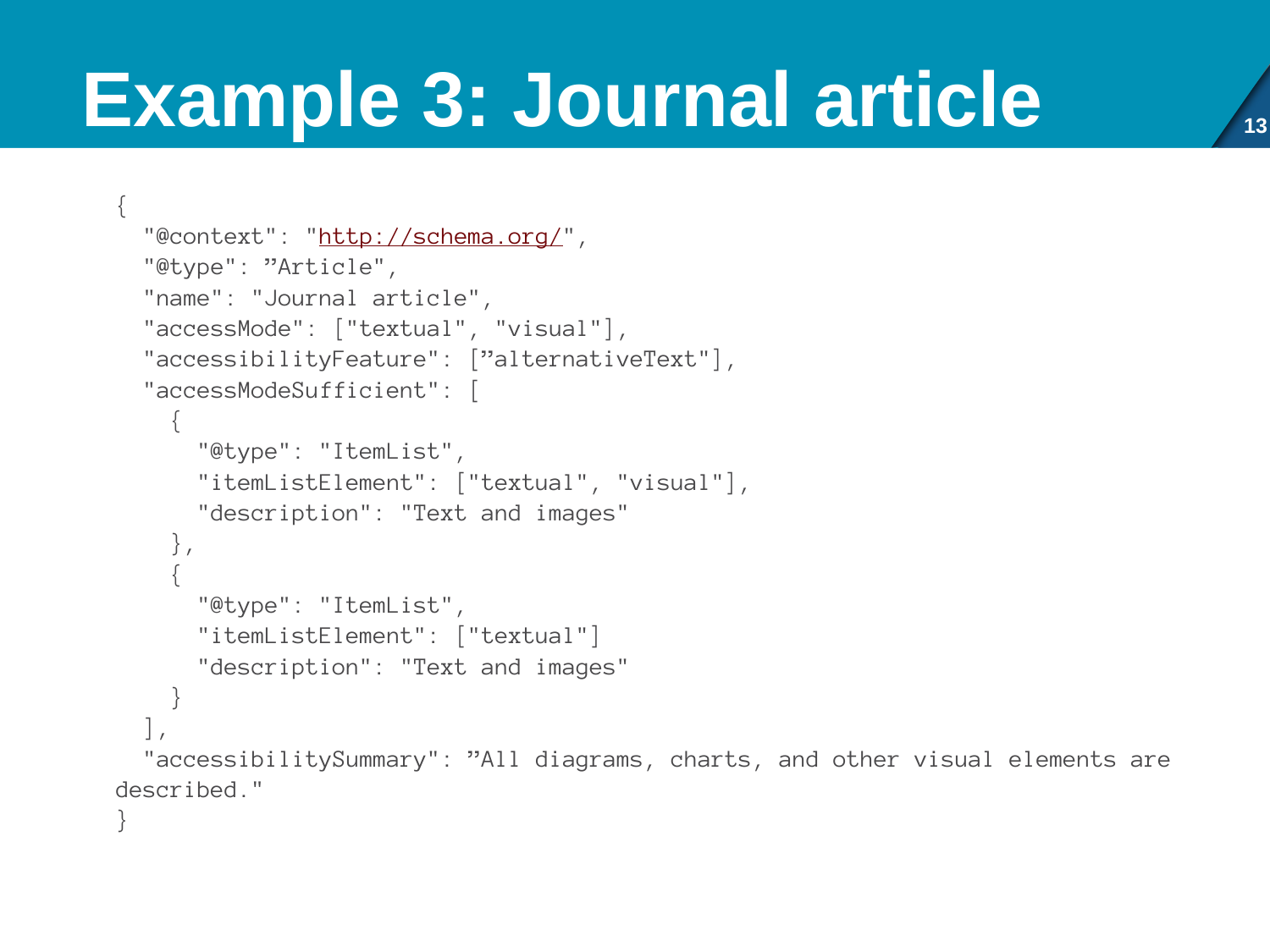

# Example 3: Journal article
13
{
  "@context": "http://schema.org/",
  "@type": ”Article",
  "name": "Journal article",
  "accessMode": ["textual", "visual"],
  "accessibilityFeature": [”alternativeText"],
  "accessModeSufficient": [
    {
      "@type": "ItemList",
      "itemListElement": ["textual", "visual"],
      "description": "Text and images"
    },
    {
      "@type": "ItemList",
      "itemListElement": ["textual"]
      "description": "Text and images"
    }
  ],
  "accessibilitySummary": ”All diagrams, charts, and other visual elements are described."
}